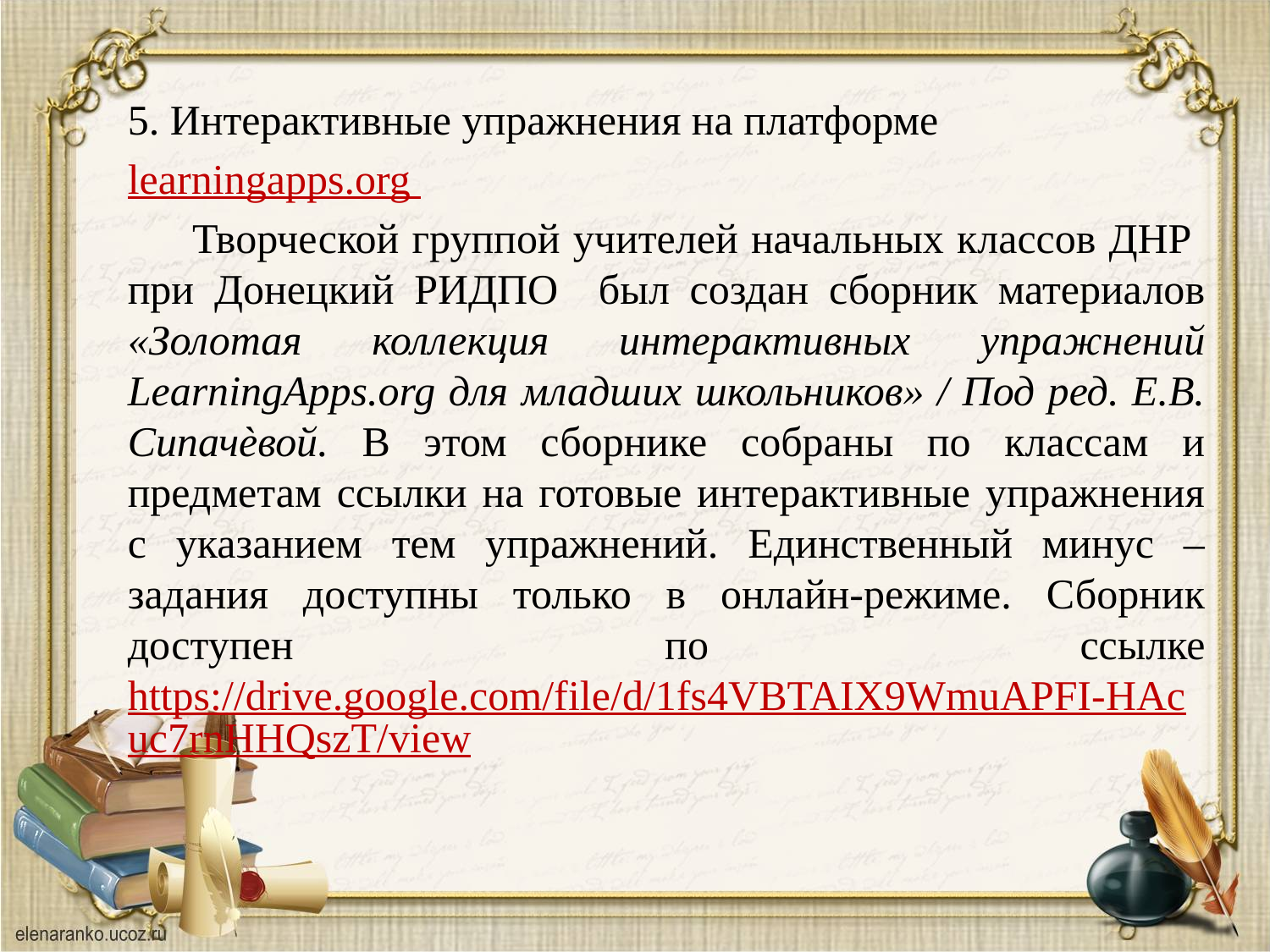

5. Интерактивные упражнения на платформе
learningapps.org
     Творческой группой учителей начальных классов ДНР  при Донецкий РИДПО  был создан сборник материалов «Золотая коллекция интерактивных упражнений LearningApps.org для младших школьников» / Под ред. Е.В. Сипачѐвой. В этом сборнике собраны по классам и предметам ссылки на готовые интерактивные упражнения с указанием тем упражнений. Единственный минус – задания доступны только в онлайн-режиме. Сборник доступен по ссылке https://drive.google.com/file/d/1fs4VBTAIX9WmuAPFI-HAcuc7rnHHQszT/view